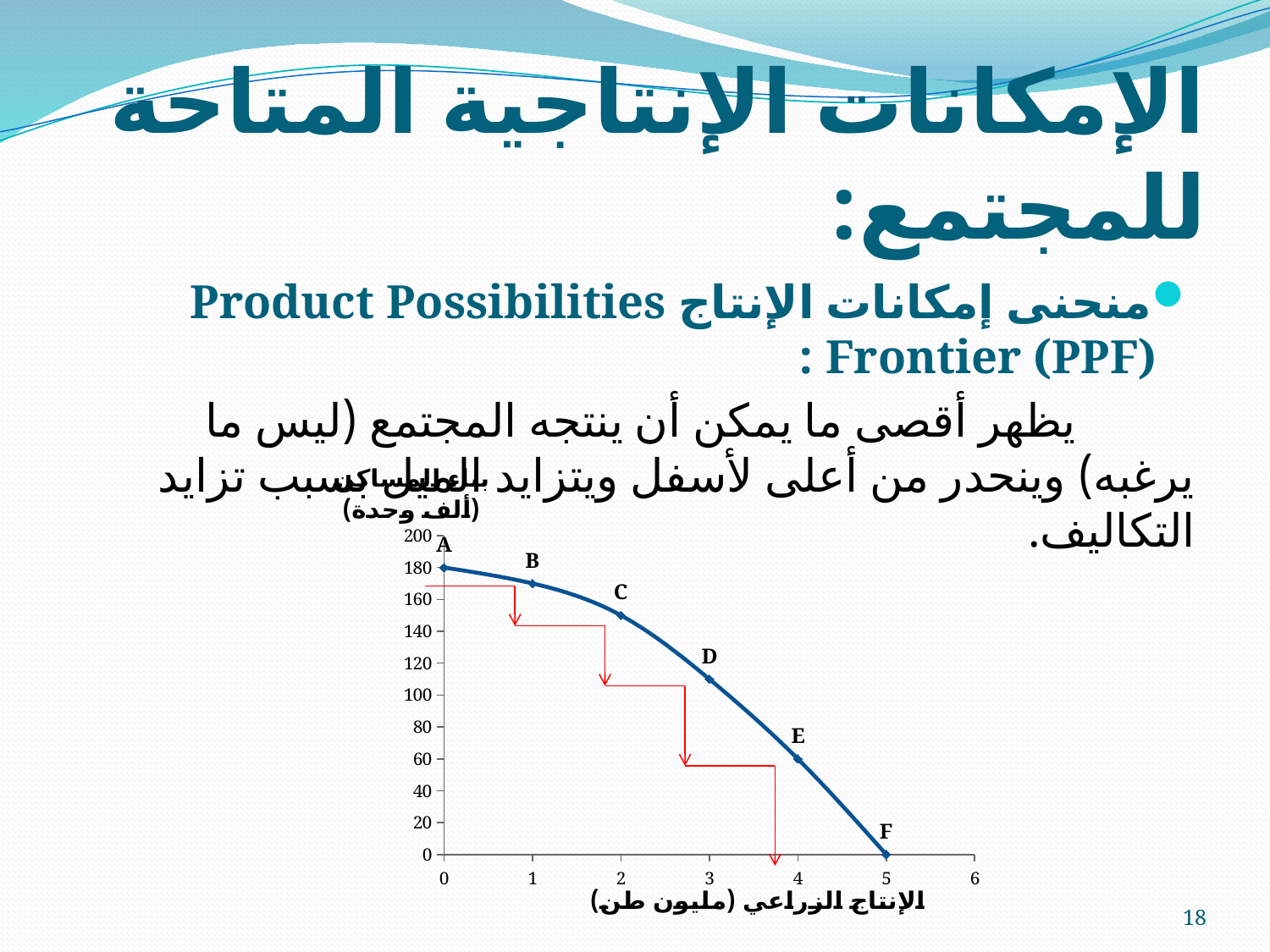

# الإمكانات الإنتاجية المتاحة للمجتمع:
منحنى إمكانات الإنتاج Product Possibilities Frontier (PPF) :
          يظهر أقصى ما يمكن أن ينتجه المجتمع (ليس ما يرغبه) وينحدر من أعلى لأسفل ويتزايد الميل بسبب تزايد التكاليف.

### Chart

| Category |  |
|---|---|
18